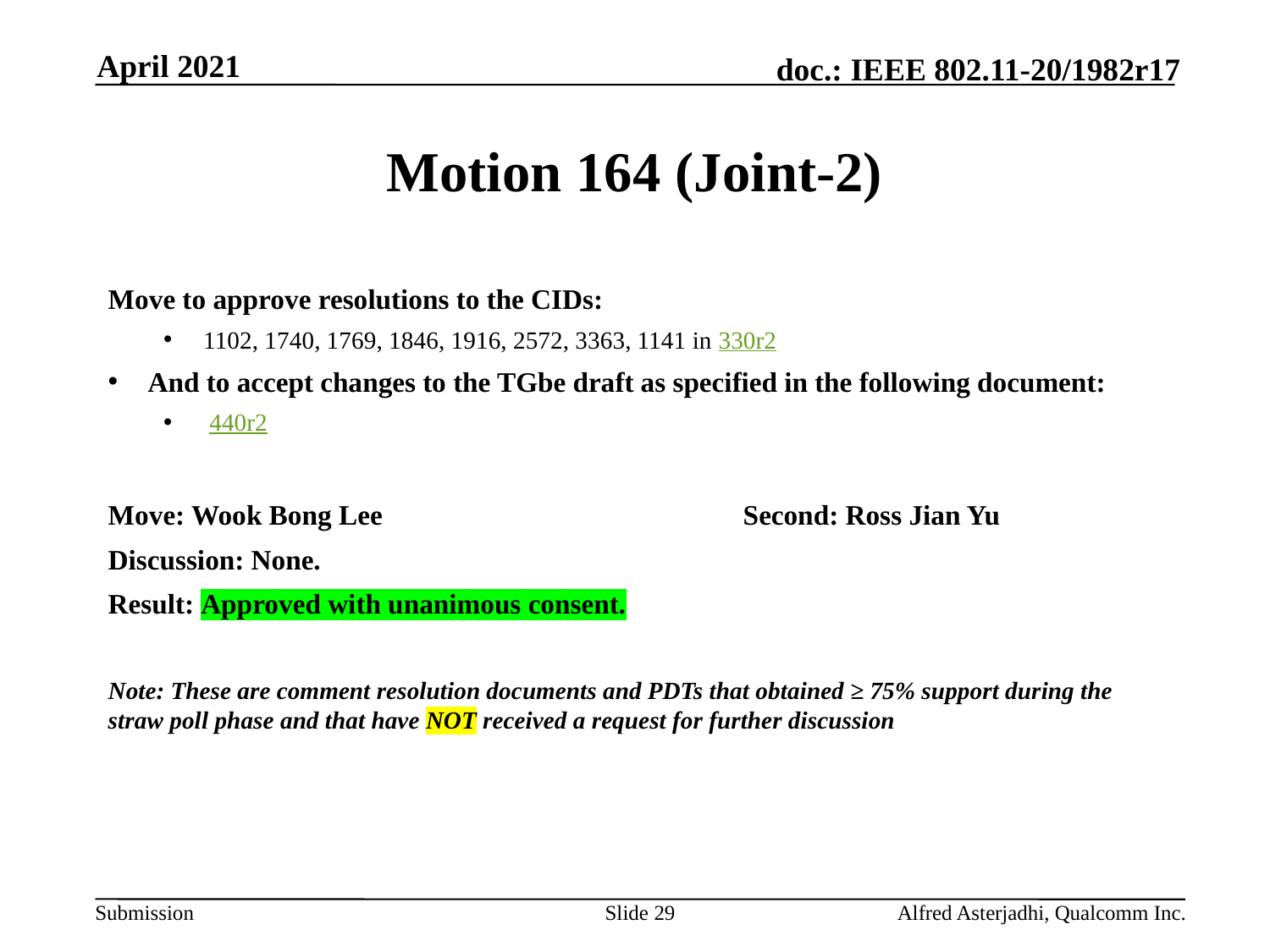

April 2021
# Motion 164 (Joint-2)
Move to approve resolutions to the CIDs:
1102, 1740, 1769, 1846, 1916, 2572, 3363, 1141 in 330r2
And to accept changes to the TGbe draft as specified in the following document:
 440r2

Move: Wook Bong Lee			Second: Ross Jian Yu
Discussion: None.
Result: Approved with unanimous consent.

Note: These are comment resolution documents and PDTs that obtained ≥ 75% support during the straw poll phase and that have NOT received a request for further discussion

Slide 29
Alfred Asterjadhi, Qualcomm Inc.